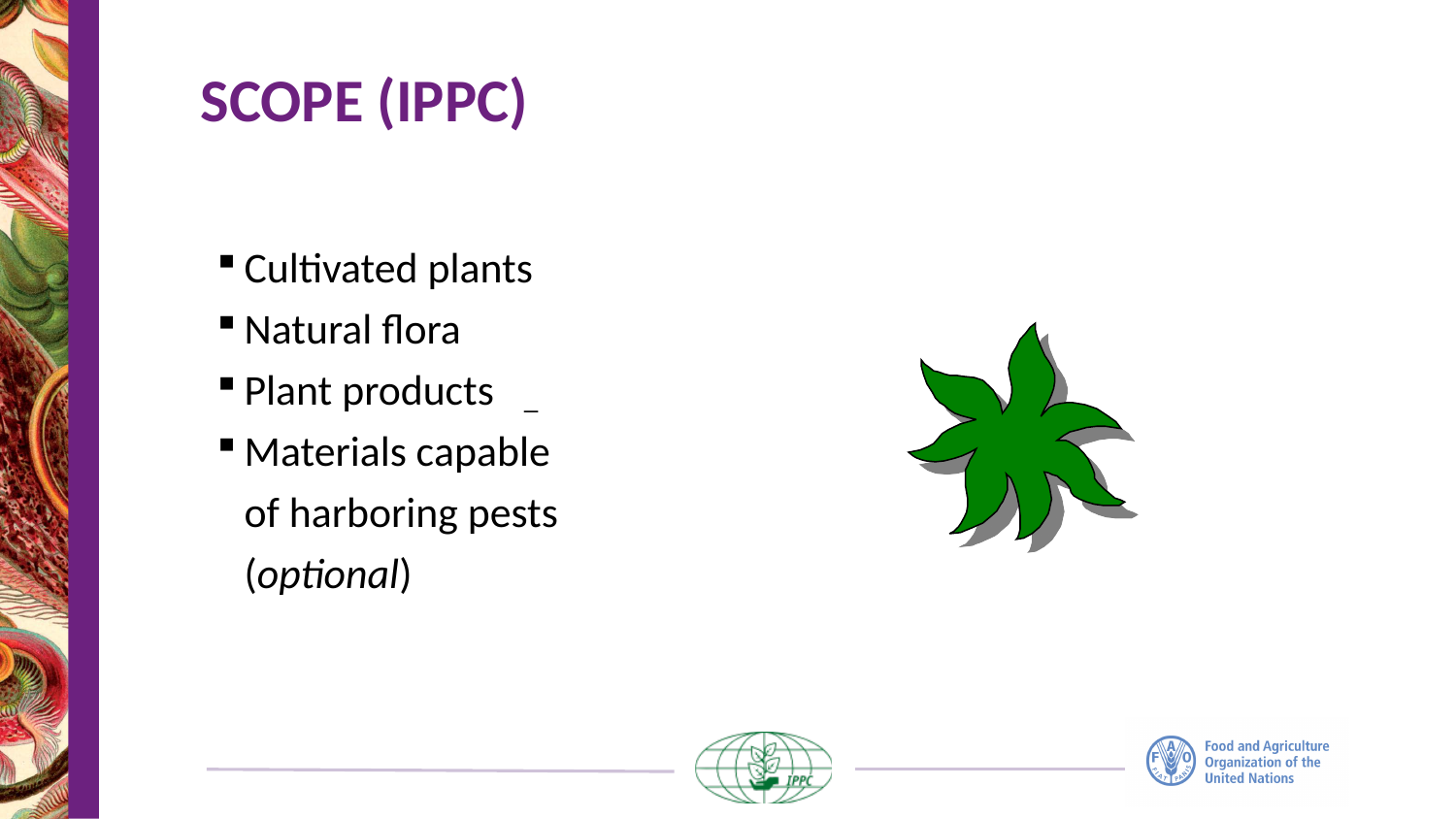

# SCOPE (IPPC)

Cultivated plants
Natural flora
Plant products
Materials capable
	of harboring pests
	(optional)

_